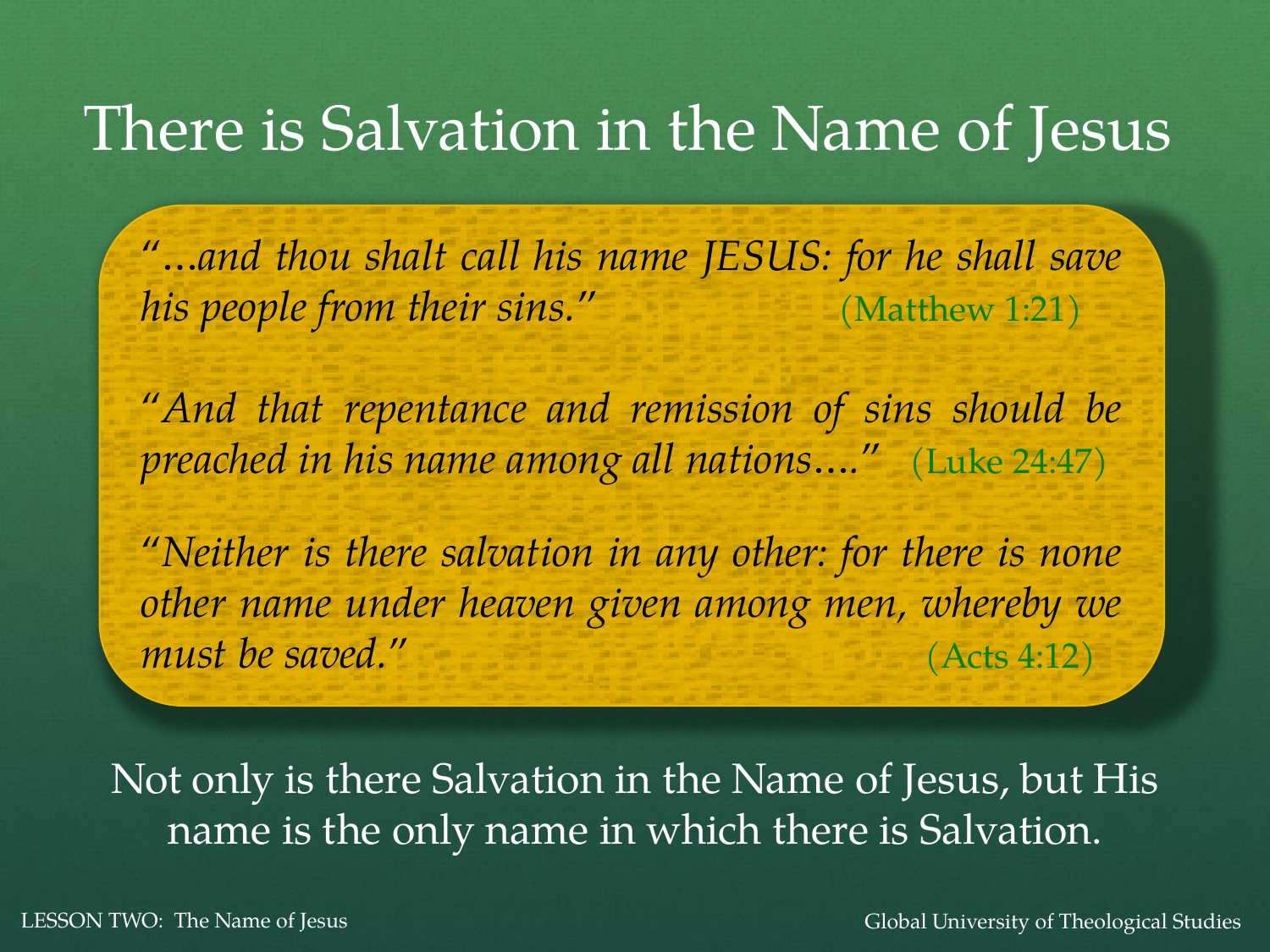

There is Salvation in the Name of Jesus

“…and thou shalt call his name JESUS: for he shall save his people from their sins.”   		       (Matthew 1:21)

“And that repentance and remission of sins should be preached in his name among all nations….”   (Luke 24:47)

“Neither is there salvation in any other: for there is none other name under heaven given among men, whereby we must be saved.”   		                               (Acts 4:12)

Global University of Theological Studies
Not only is there Salvation in the Name of Jesus, but His name is the only name in which there is Salvation.
LESSON TWO:  The Name of Jesus